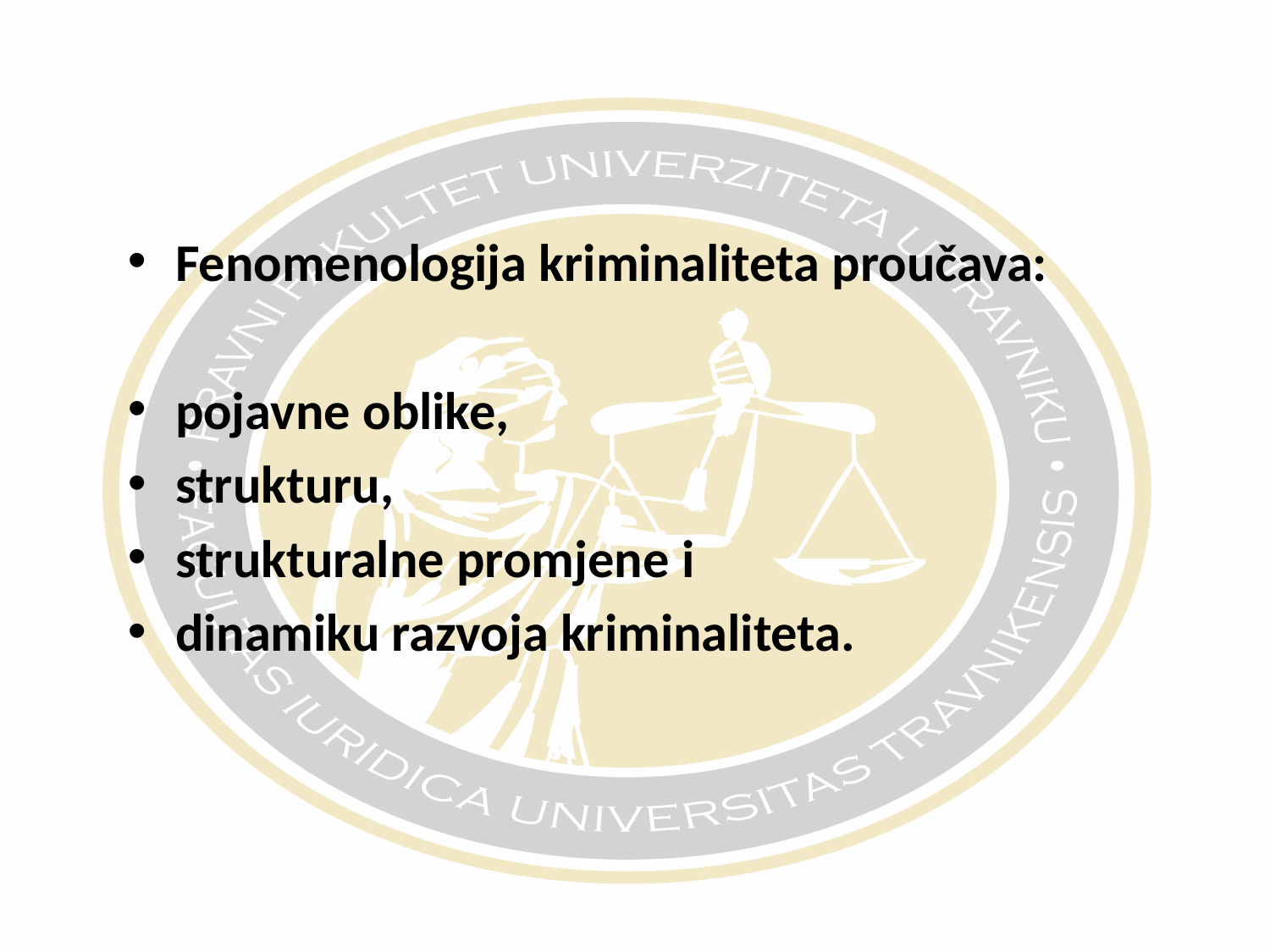

#
Fenomenologija kriminaliteta proučava:

pojavne oblike,
strukturu,
strukturalne promjene i
dinamiku razvoja kriminaliteta.